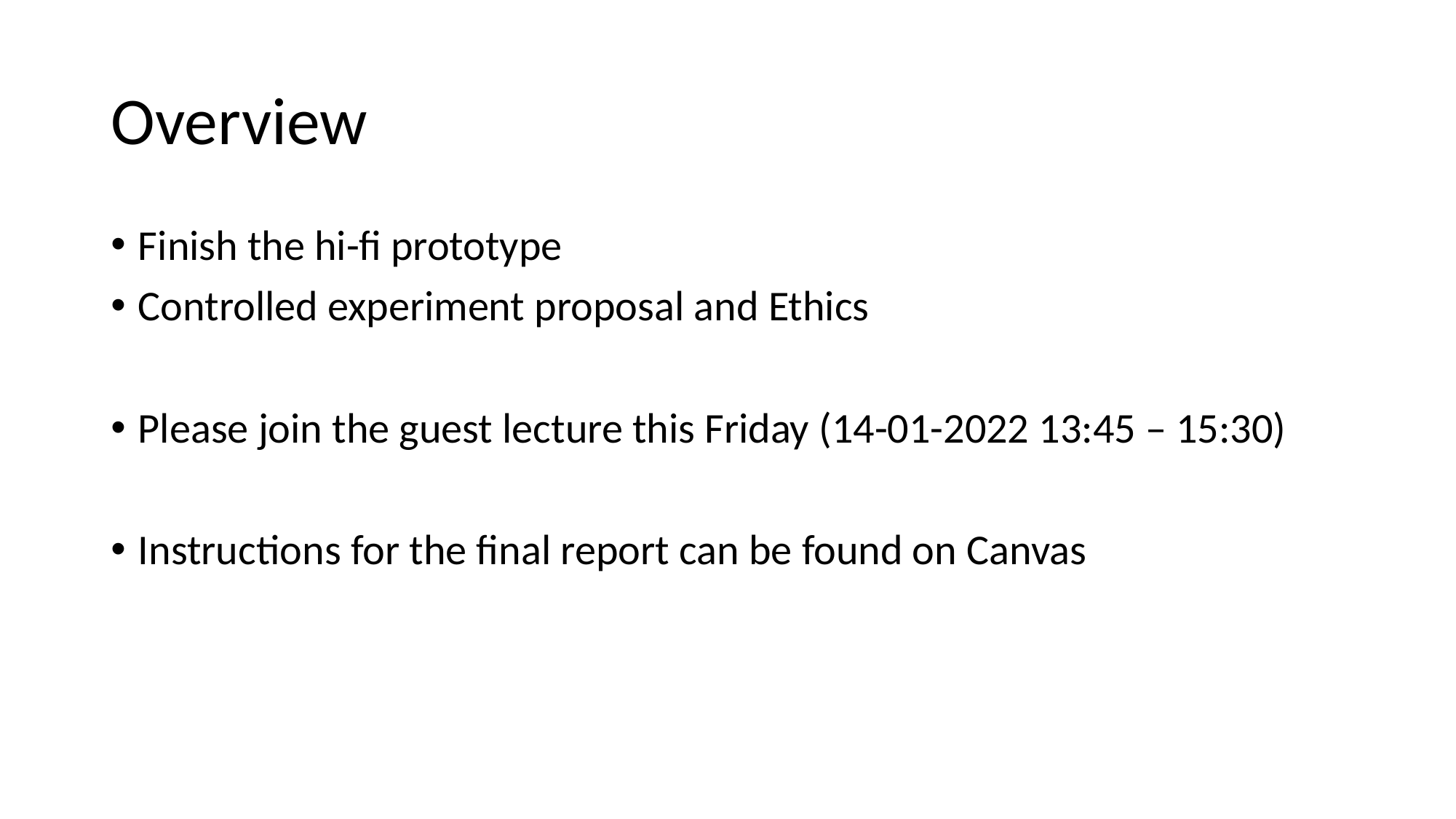

# Overview
Finish the hi-fi prototype
Controlled experiment proposal and Ethics

Please join the guest lecture this Friday (14-01-2022 13:45 – 15:30)

Instructions for the final report can be found on Canvas